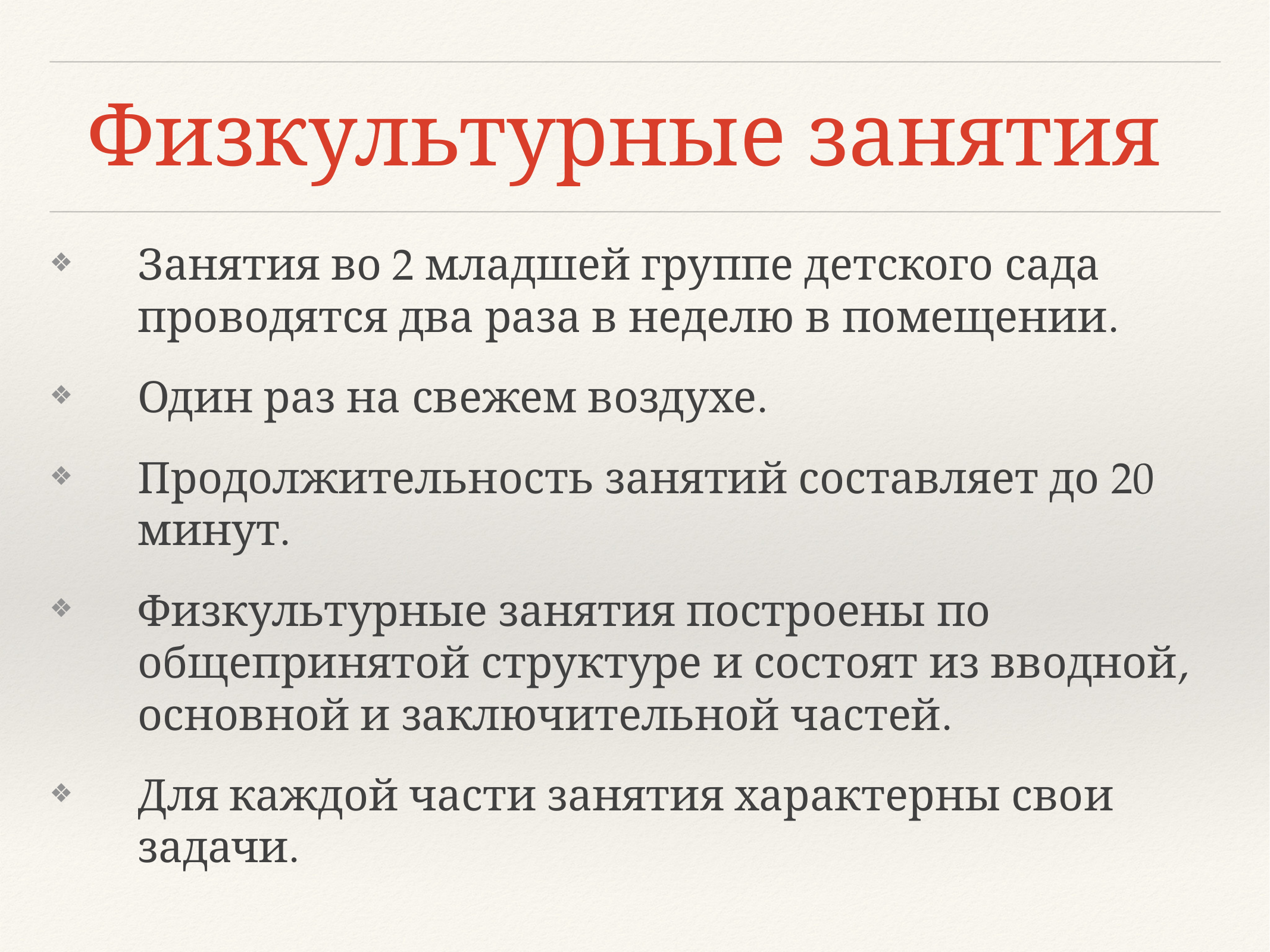

# Физкультурные занятия
Занятия во 2 младшей группе детского сада проводятся два раза в неделю в помещении.
Один раз на свежем воздухе.
Продолжительность занятий составляет до 20 минут.
Физкультурные занятия построены по общепринятой структуре и состоят из вводной, основной и заключительной частей.
Для каждой части занятия характерны свои задачи.
6